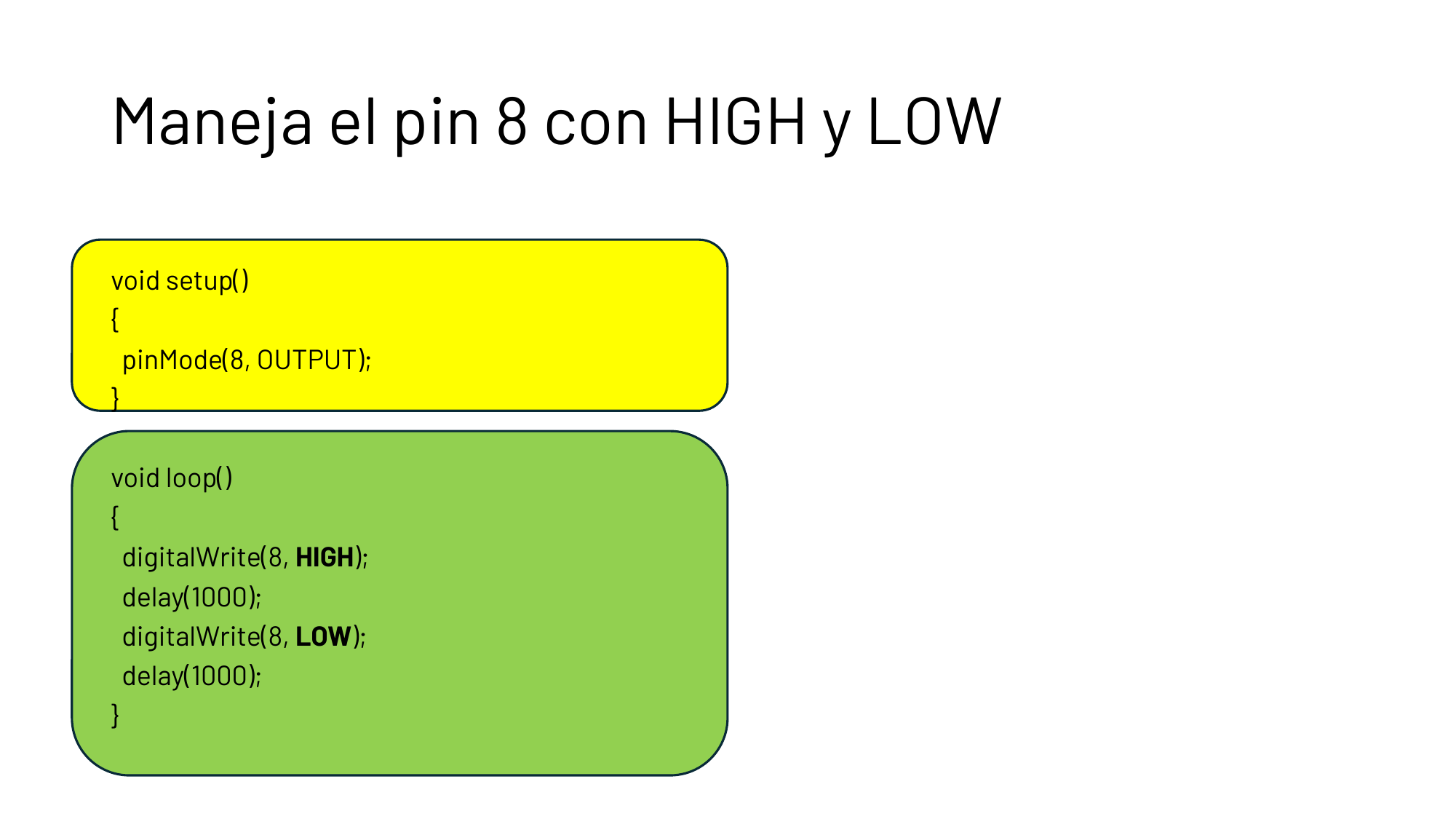

# Maneja el pin 8 con HIGH y LOW

void setup()
{
  pinMode(8, OUTPUT);
}

void loop()
{
  digitalWrite(8, HIGH);
  delay(1000);
  digitalWrite(8, LOW);
  delay(1000);
}